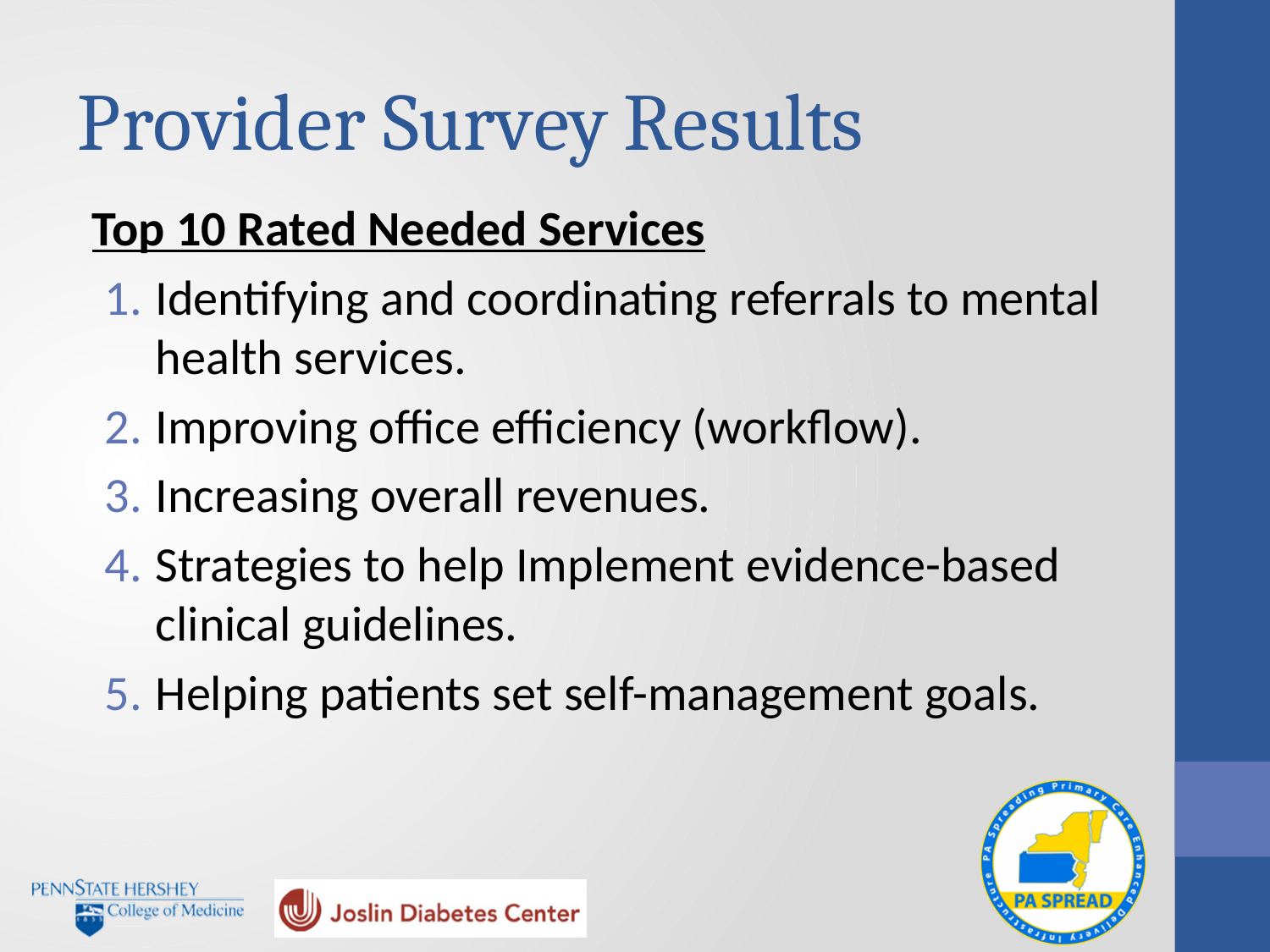

# Provider Survey Results
Top 10 Rated Needed Services
Identifying and coordinating referrals to mental health services.
Improving office efficiency (workflow).
Increasing overall revenues.
Strategies to help Implement evidence-based clinical guidelines.
Helping patients set self-management goals.